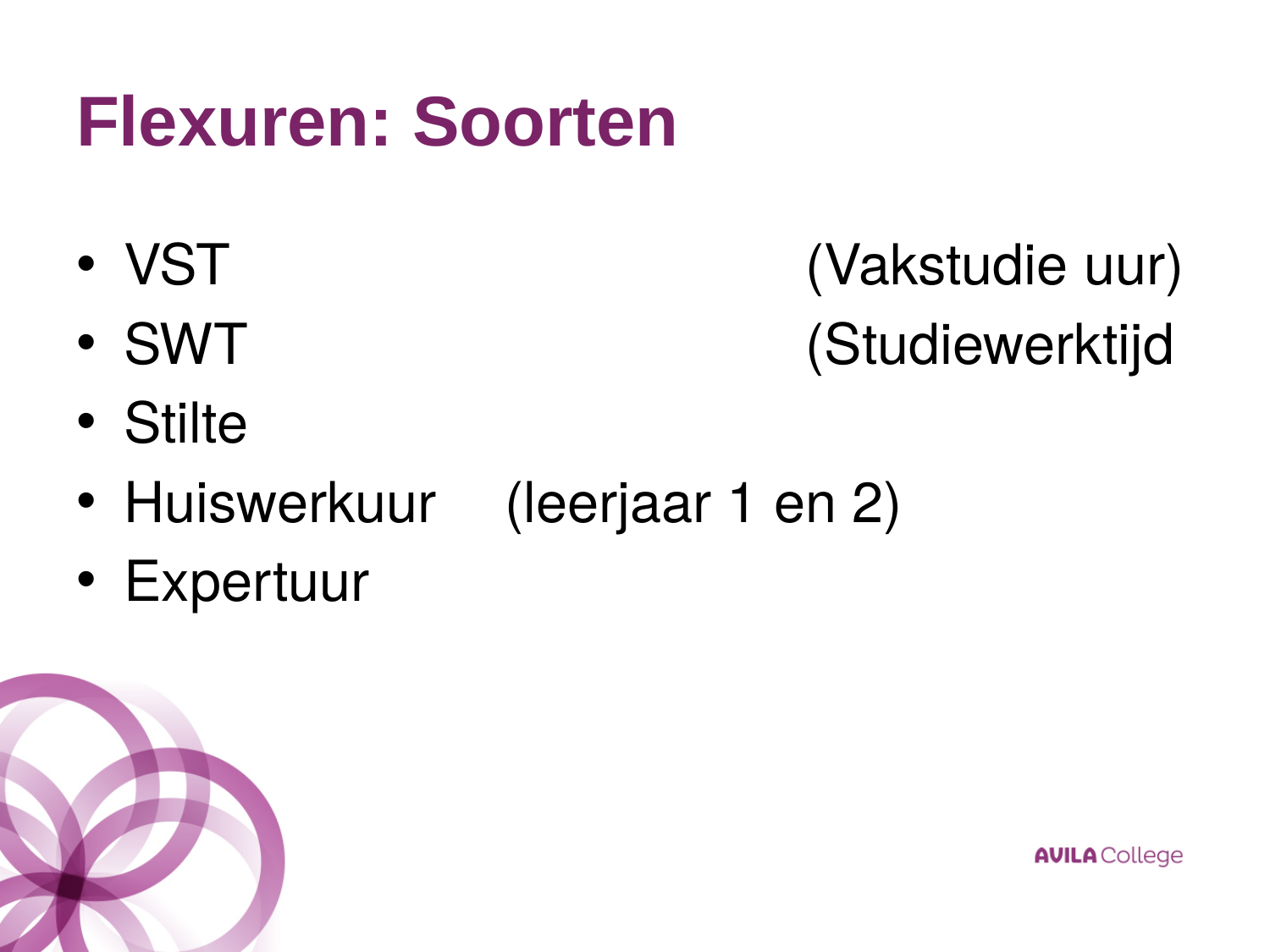

# Flexuren: Soorten
VST  				   (Vakstudie uur)
SWT 				   (Studiewerktijd
Stilte
Huiswerkuur   	(leerjaar 1 en 2)
Expertuur